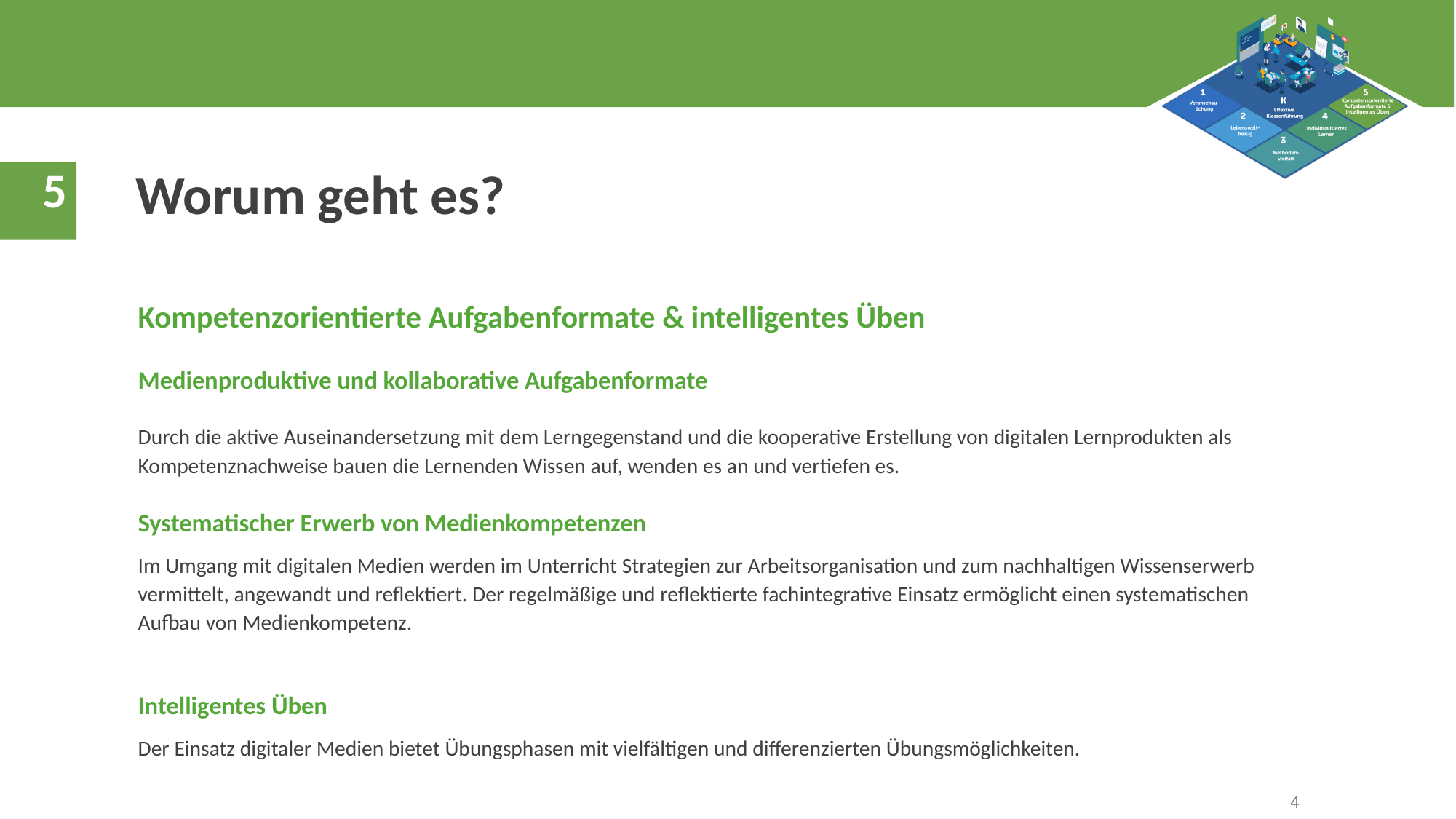

Worum geht es?
Kompetenzorientierte Aufgabenformate & intelligentes Üben
Medienproduktive und kollaborative Aufgabenformate
Durch die aktive Auseinandersetzung mit dem Lerngegenstand und die kooperative Erstellung von digitalen Lernprodukten als Kompetenznachweise bauen die Lernenden Wissen auf, wenden es an und vertiefen es.
Systematischer Erwerb von Medienkompetenzen
Im Umgang mit digitalen Medien werden im Unterricht Strategien zur Arbeitsorganisation und zum nachhaltigen Wissenserwerb vermittelt, angewandt und reflektiert. Der regelmäßige und reflektierte fachintegrative Einsatz ermöglicht einen systematischen Aufbau von Medienkompetenz.

Intelligentes Üben
Der Einsatz digitaler Medien bietet Übungsphasen mit vielfältigen und differenzierten Übungsmöglichkeiten.
4